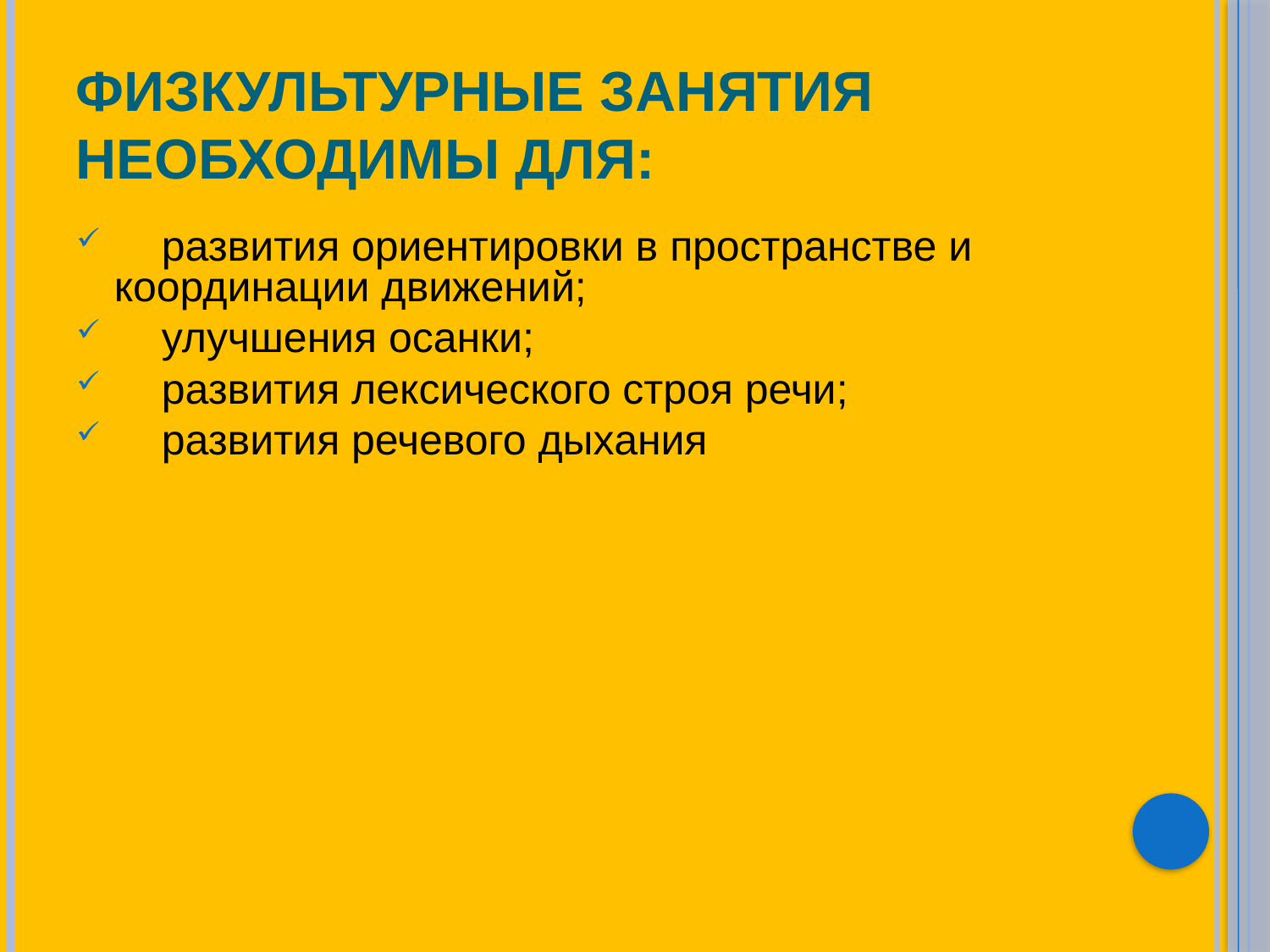

# Физкультурные занятия необходимы для:
    развития ориентировки в пространстве и координации движений;
    улучшения осанки;
    развития лексического строя речи;
    развития речевого дыхания